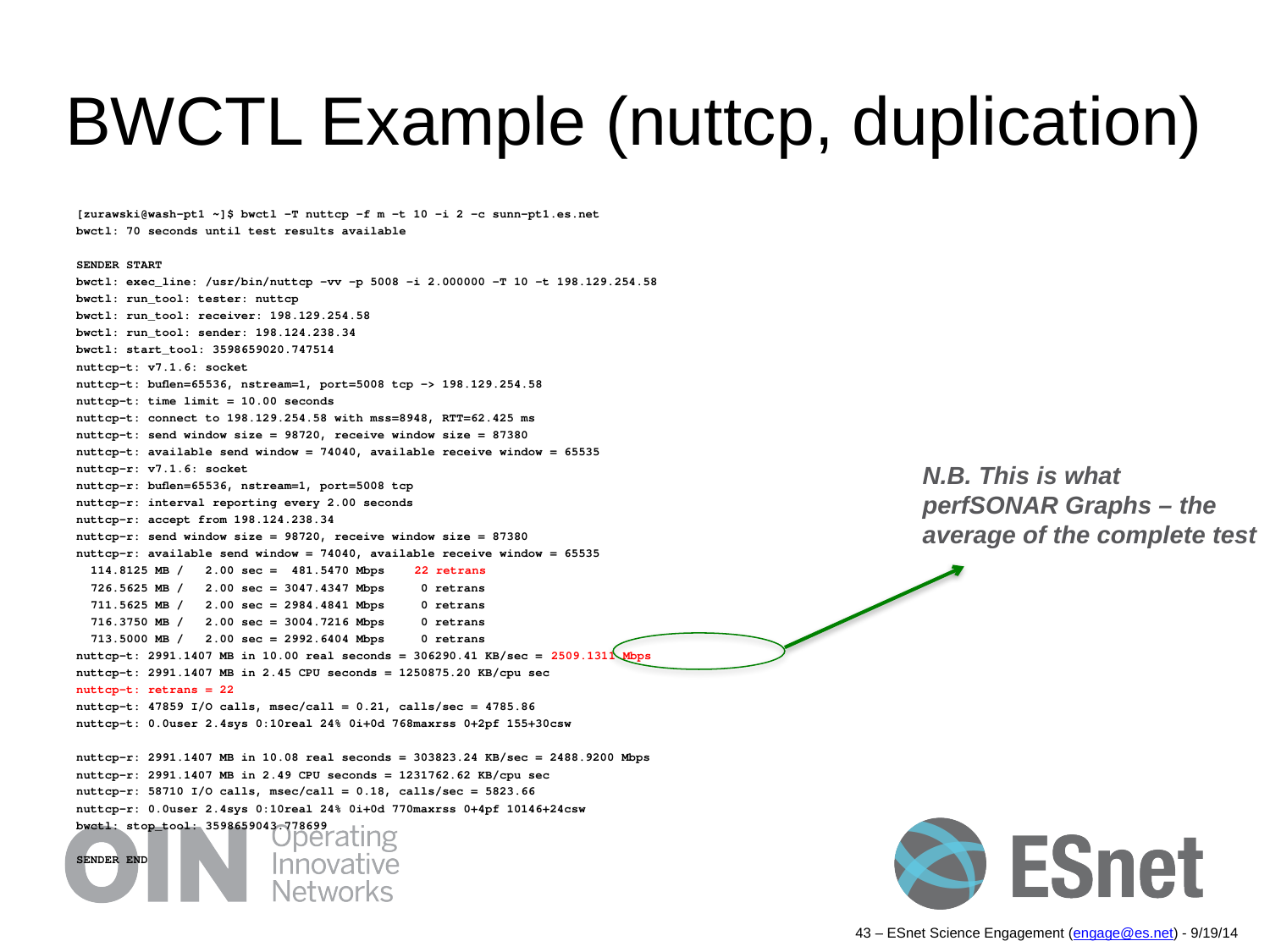

# BWCTL Example (nuttcp, duplication)
[zurawski@wash-pt1 ~]$ bwctl -T nuttcp -f m -t 10 -i 2 -c sunn-pt1.es.net
bwctl: 70 seconds until test results available

SENDER START
bwctl: exec_line: /usr/bin/nuttcp -vv -p 5008 -i 2.000000 -T 10 -t 198.129.254.58
bwctl: run_tool: tester: nuttcp
bwctl: run_tool: receiver: 198.129.254.58
bwctl: run_tool: sender: 198.124.238.34
bwctl: start_tool: 3598659020.747514
nuttcp-t: v7.1.6: socket
nuttcp-t: buflen=65536, nstream=1, port=5008 tcp -> 198.129.254.58
nuttcp-t: time limit = 10.00 seconds
nuttcp-t: connect to 198.129.254.58 with mss=8948, RTT=62.425 ms
nuttcp-t: send window size = 98720, receive window size = 87380
nuttcp-t: available send window = 74040, available receive window = 65535
nuttcp-r: v7.1.6: socket
nuttcp-r: buflen=65536, nstream=1, port=5008 tcp
nuttcp-r: interval reporting every 2.00 seconds
nuttcp-r: accept from 198.124.238.34
nuttcp-r: send window size = 98720, receive window size = 87380
nuttcp-r: available send window = 74040, available receive window = 65535
  114.8125 MB /   2.00 sec =  481.5470 Mbps    22 retrans
  726.5625 MB /   2.00 sec = 3047.4347 Mbps     0 retrans
  711.5625 MB /   2.00 sec = 2984.4841 Mbps     0 retrans
  716.3750 MB /   2.00 sec = 3004.7216 Mbps     0 retrans
  713.5000 MB /   2.00 sec = 2992.6404 Mbps     0 retrans
nuttcp-t: 2991.1407 MB in 10.00 real seconds = 306290.41 KB/sec = 2509.1311 Mbps
nuttcp-t: 2991.1407 MB in 2.45 CPU seconds = 1250875.20 KB/cpu sec
nuttcp-t: retrans = 22
nuttcp-t: 47859 I/O calls, msec/call = 0.21, calls/sec = 4785.86
nuttcp-t: 0.0user 2.4sys 0:10real 24% 0i+0d 768maxrss 0+2pf 155+30csw

nuttcp-r: 2991.1407 MB in 10.08 real seconds = 303823.24 KB/sec = 2488.9200 Mbps
nuttcp-r: 2991.1407 MB in 2.49 CPU seconds = 1231762.62 KB/cpu sec
nuttcp-r: 58710 I/O calls, msec/call = 0.18, calls/sec = 5823.66
nuttcp-r: 0.0user 2.4sys 0:10real 24% 0i+0d 770maxrss 0+4pf 10146+24csw
bwctl: stop_tool: 3598659043.778699

SENDER END
	N.B. This is what perfSONAR Graphs – the average of the complete test

43 – ESnet Science Engagement (engage@es.net) - 9/19/14